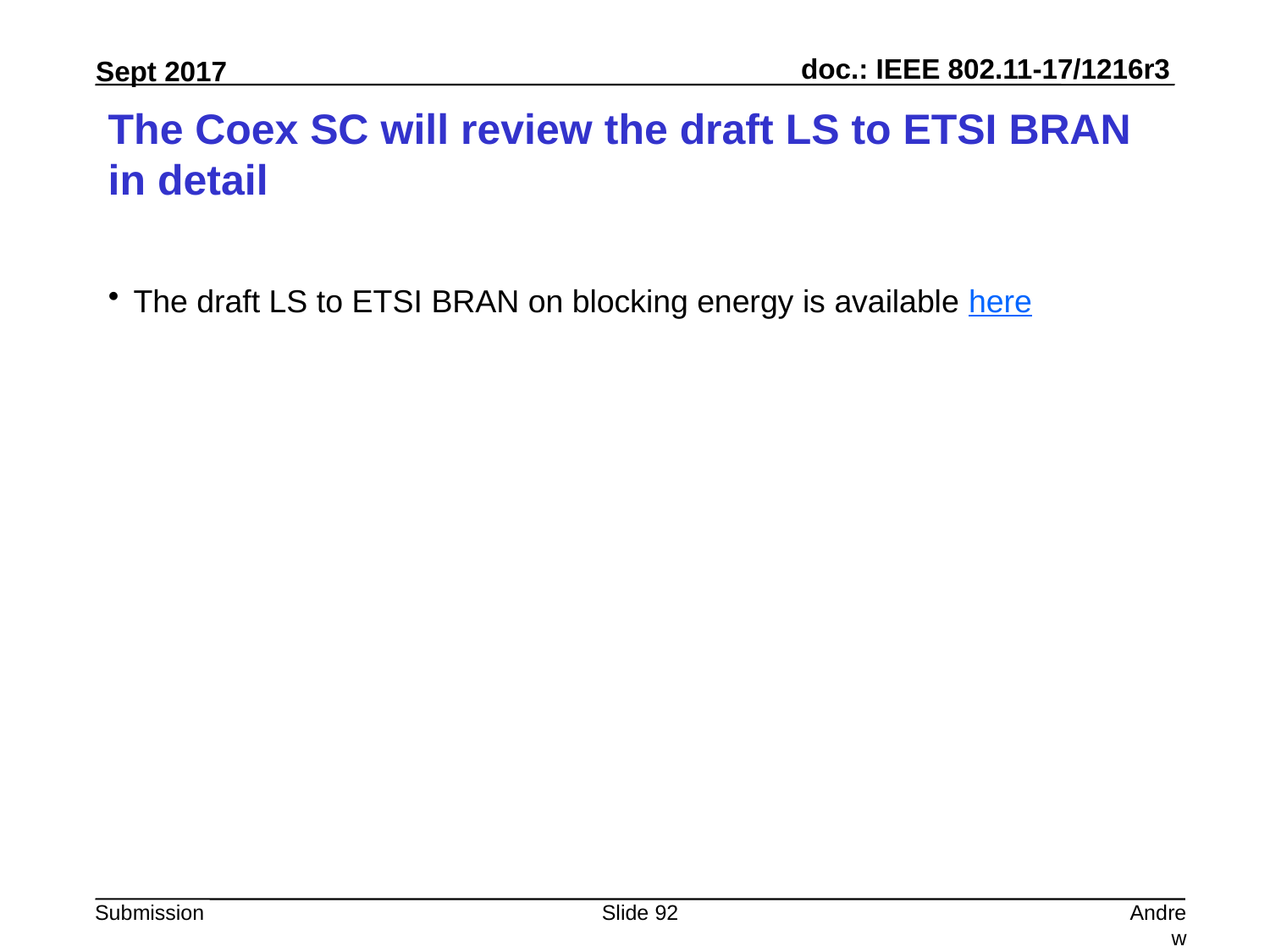

# The Coex SC will review the draft LS to ETSI BRAN in detail
The draft LS to ETSI BRAN on blocking energy is available here
Slide 92
Andrew Myles, Cisco